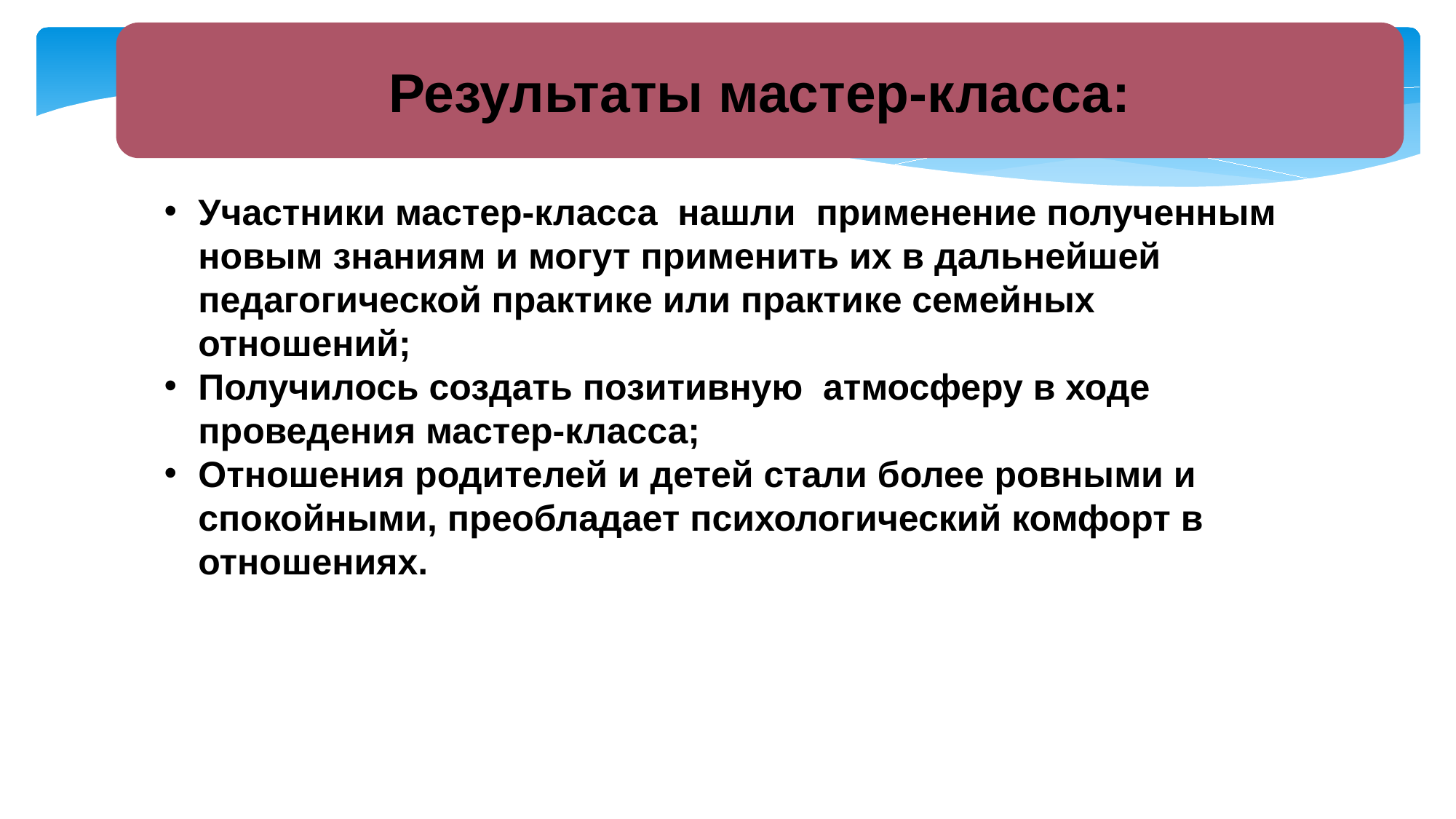

Результаты мастер-класса:

Участники мастер-класса  нашли  применение полученным новым знаниям и могут применить их в дальнейшей педагогической практике или практике семейных отношений;
Получилось создать позитивную  атмосферу в ходе проведения мастер-класса;
Отношения родителей и детей стали более ровными и спокойными, преобладает психологический комфорт в отношениях.